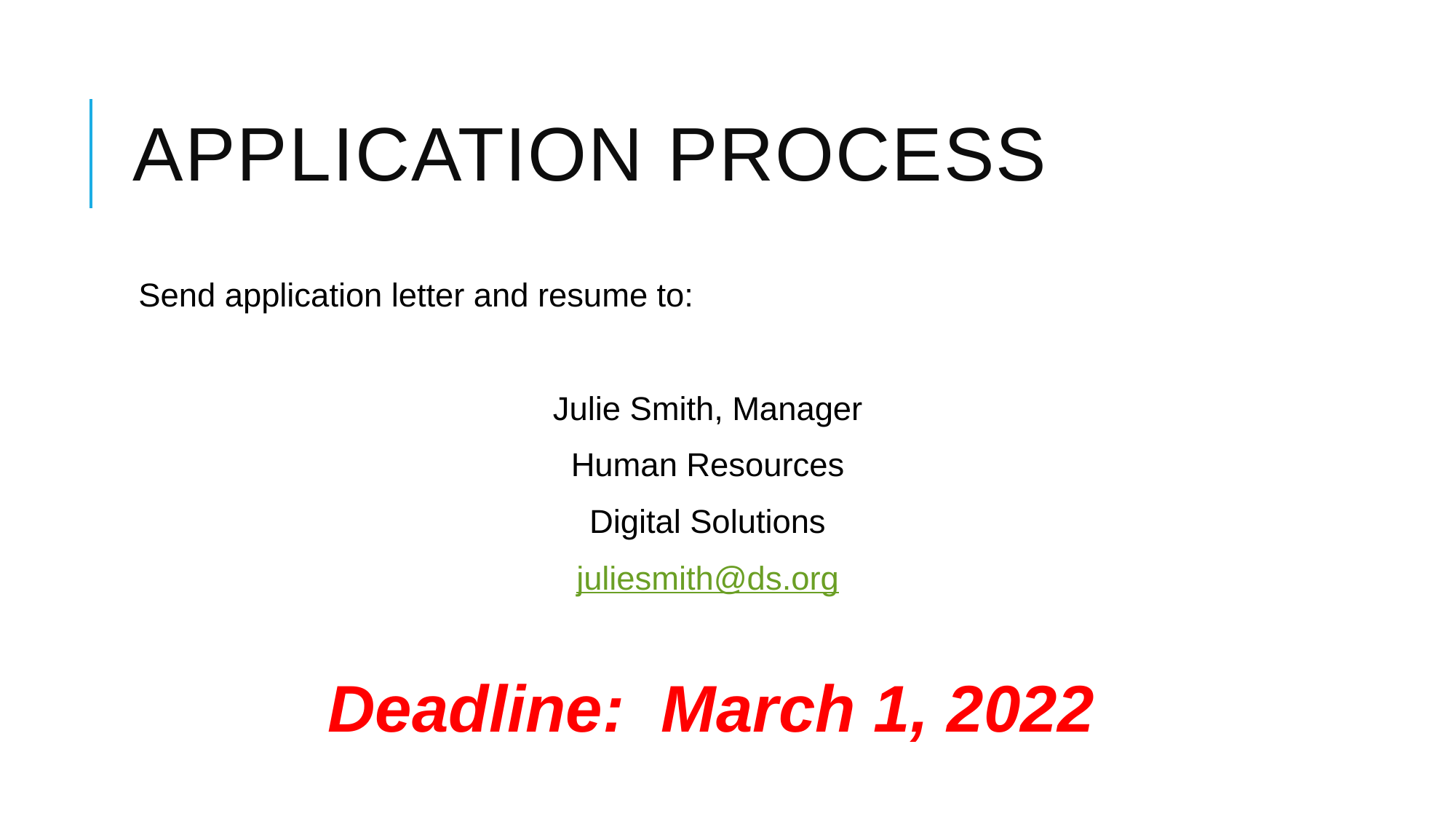

# Application process
Send application letter and resume to:

Julie Smith, Manager
Human Resources
Digital Solutions
juliesmith@ds.org

Deadline:  March 1, 2022